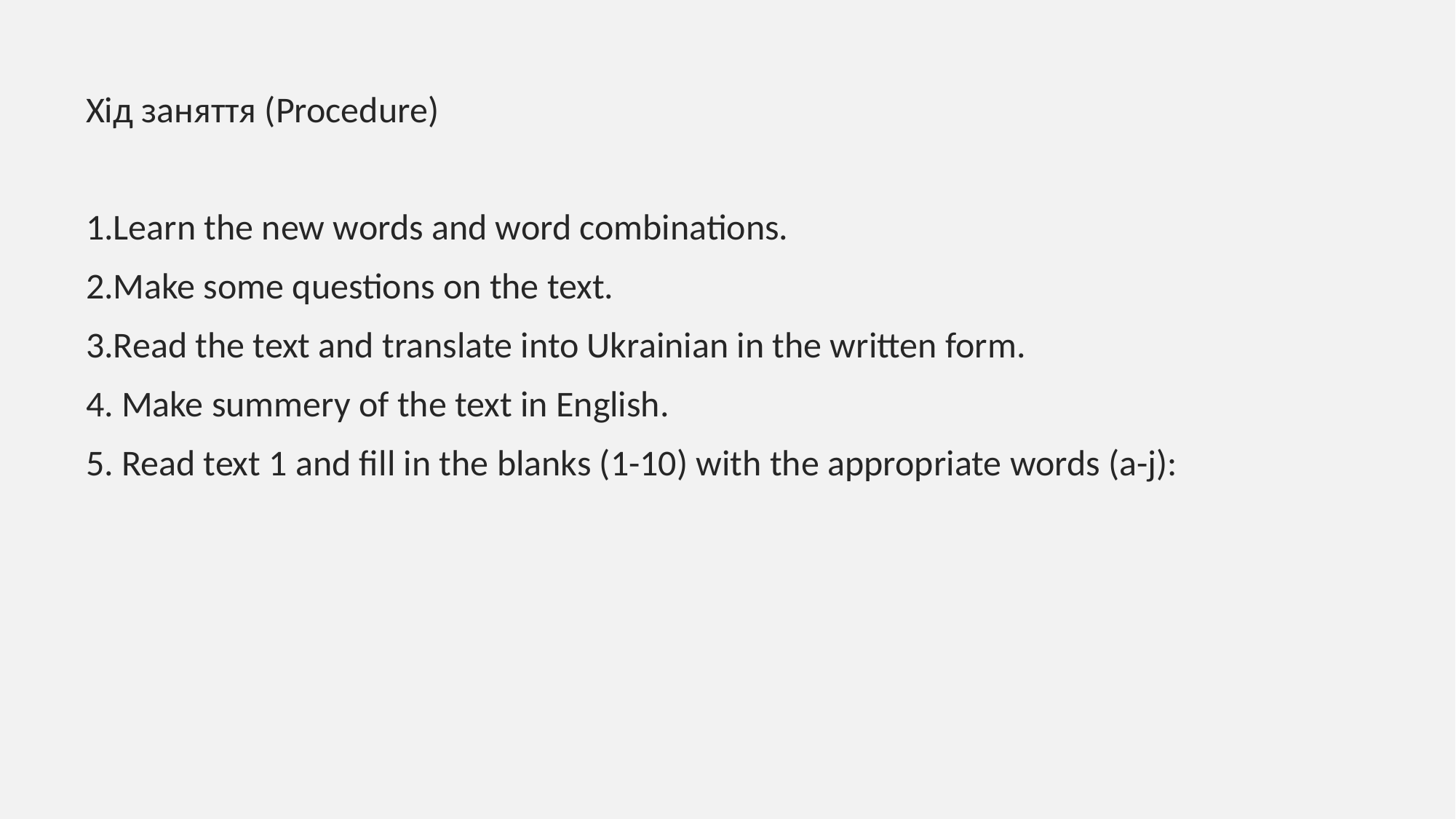

Хід заняття (Procedure)

1.Learn the new words and word combinations.
2.Make some questions on the text.
3.Read the text and translate into Ukrainian in the written form.
4. Make summery of the text in English.
5. Read text 1 and fill in the blanks (1-10) with the appropriate words (a-j):